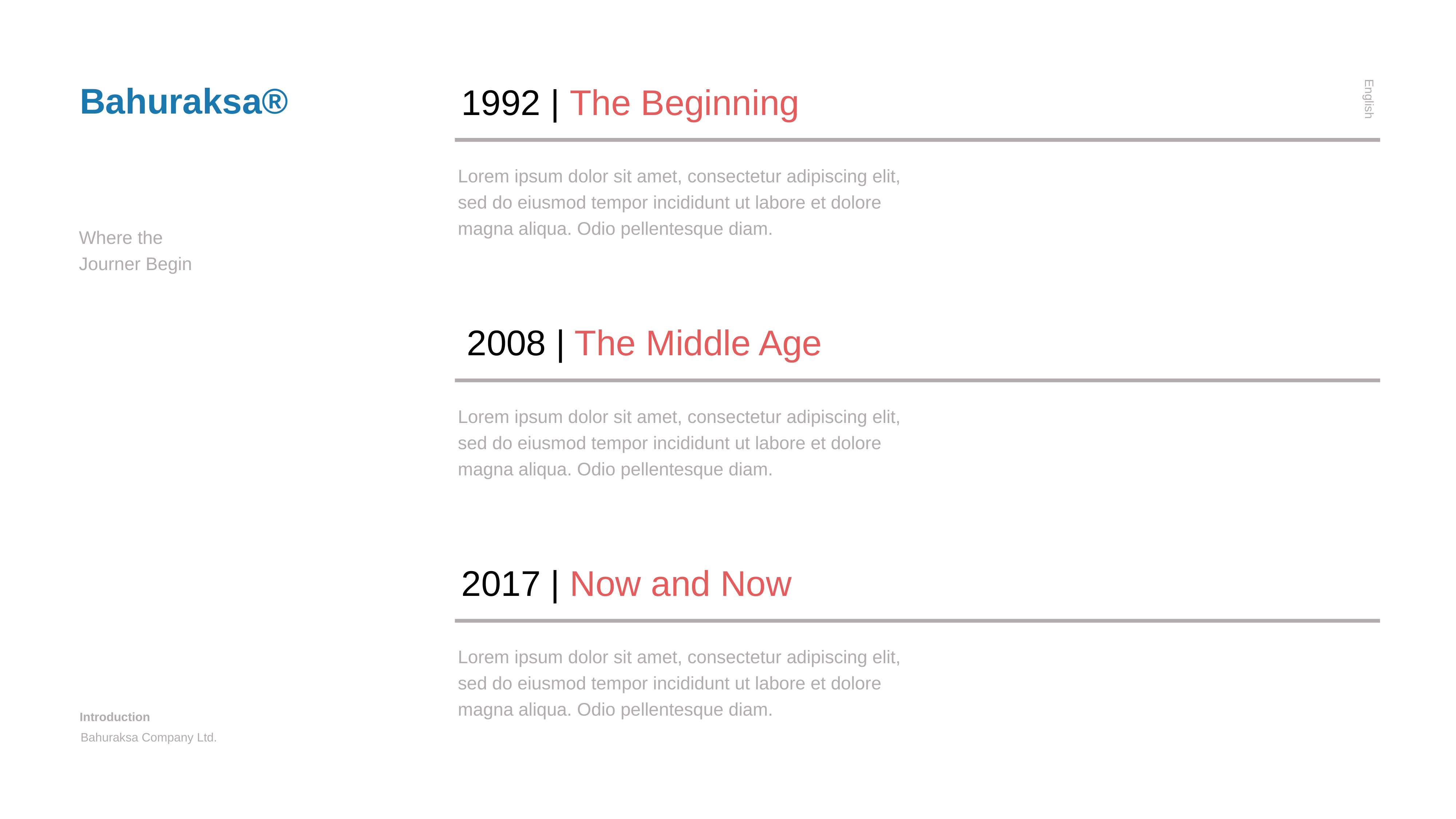

Bahuraksa®
1992 | The Beginning
English

Lorem ipsum dolor sit amet, consectetur adipiscing elit, sed do eiusmod tempor incididunt ut labore et dolore magna aliqua. Odio pellentesque diam.

Where the Journer Begin
2008 | The Middle Age

Lorem ipsum dolor sit amet, consectetur adipiscing elit, sed do eiusmod tempor incididunt ut labore et dolore magna aliqua. Odio pellentesque diam.

2017 | Now and Now

Lorem ipsum dolor sit amet, consectetur adipiscing elit, sed do eiusmod tempor incididunt ut labore et dolore magna aliqua. Odio pellentesque diam.

Introduction
Bahuraksa Company Ltd.